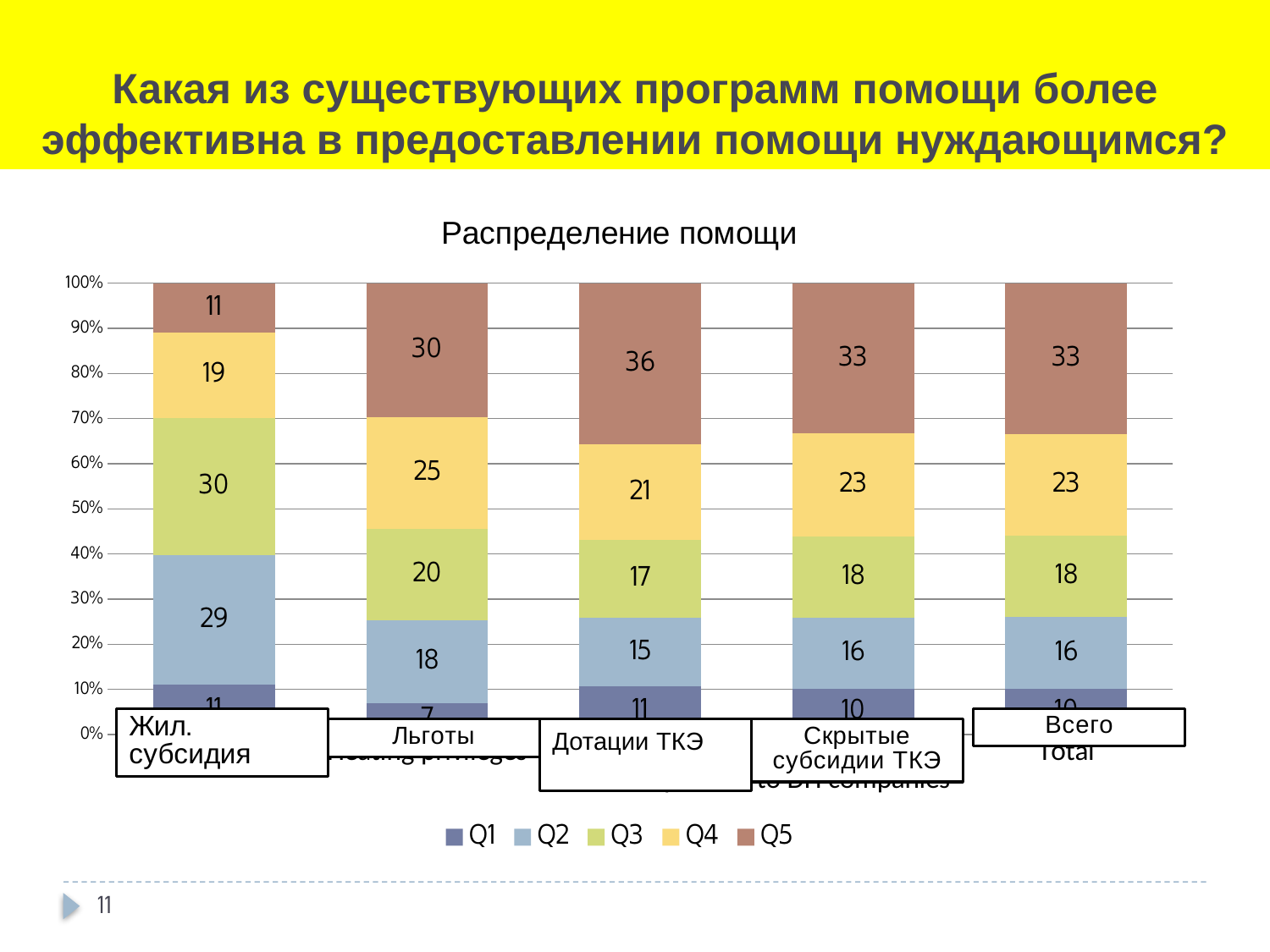

# Какая из существующих программ помощи более эффективна в предоставлении помощи нуждающимся?

### Chart: Распределение помощи

| Category | Q1 | Q2 | Q3 | Q4 | Q5 |
|---|---|---|---|---|---|
| Heating subsidies | 11.0 | 28.8 | 30.4 | 19.0 | 10.9 |
| Heating privileges | 6.9 | 18.4 | 20.2 | 24.9 | 29.6 |
| Explicit subsidies to DH companies | 10.6 | 15.2 | 17.3 | 21.2 | 35.7 |
| Implicit subsidies to DH companies | 10.200000000000001 | 15.7 | 18.0 | 22.7 | 33.300000000000004 |
| Total | 10.200000000000001 | 15.8 | 18.1 | 22.5 | 33.4 |
Дотации ТКЭ

11